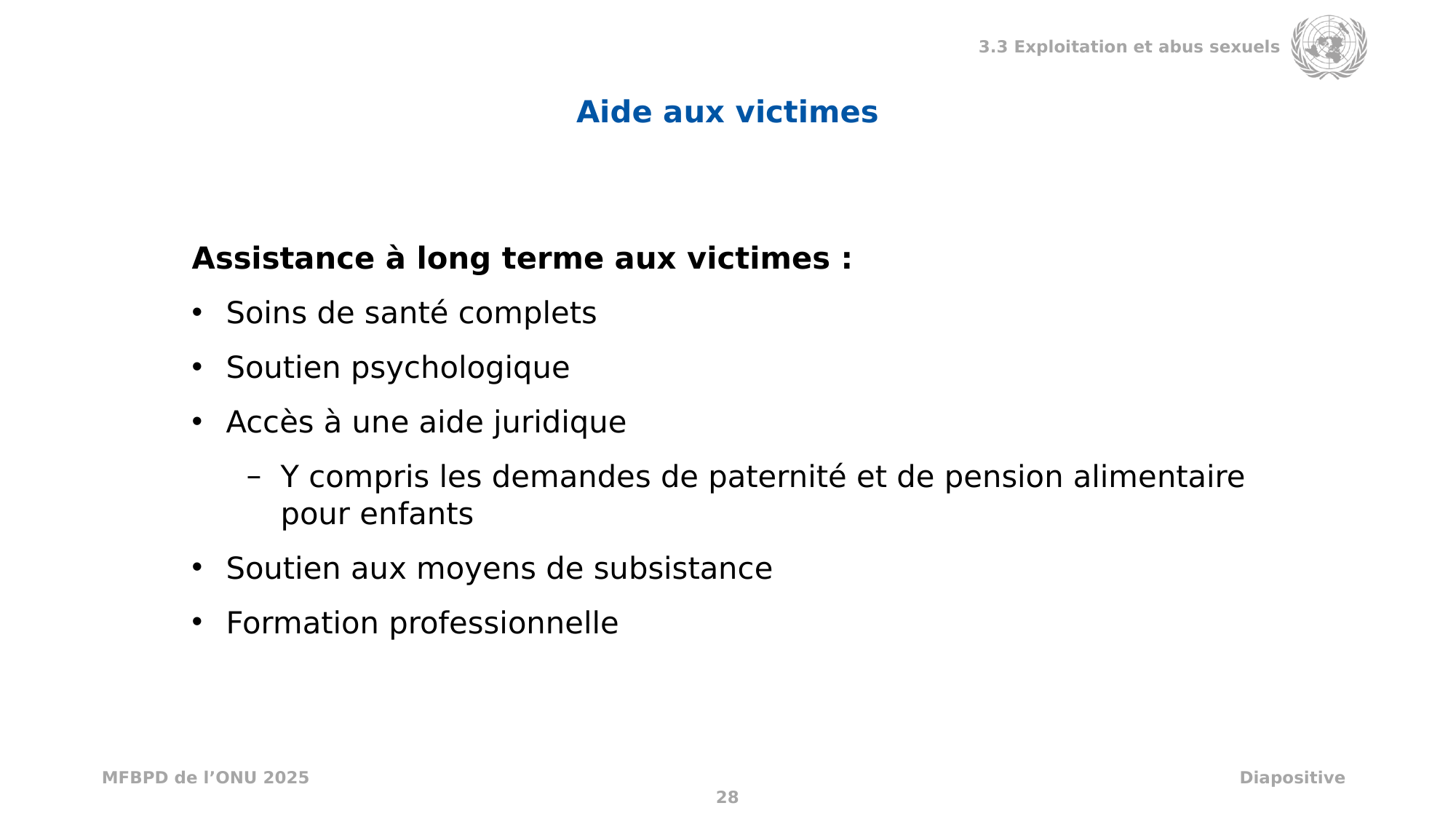

Aide aux victimes
Assistance à long terme aux victimes :
Soins de santé complets
Soutien psychologique
Accès à une aide juridique
Y compris les demandes de paternité et de pension alimentaire pour enfants
Soutien aux moyens de subsistance
Formation professionnelle